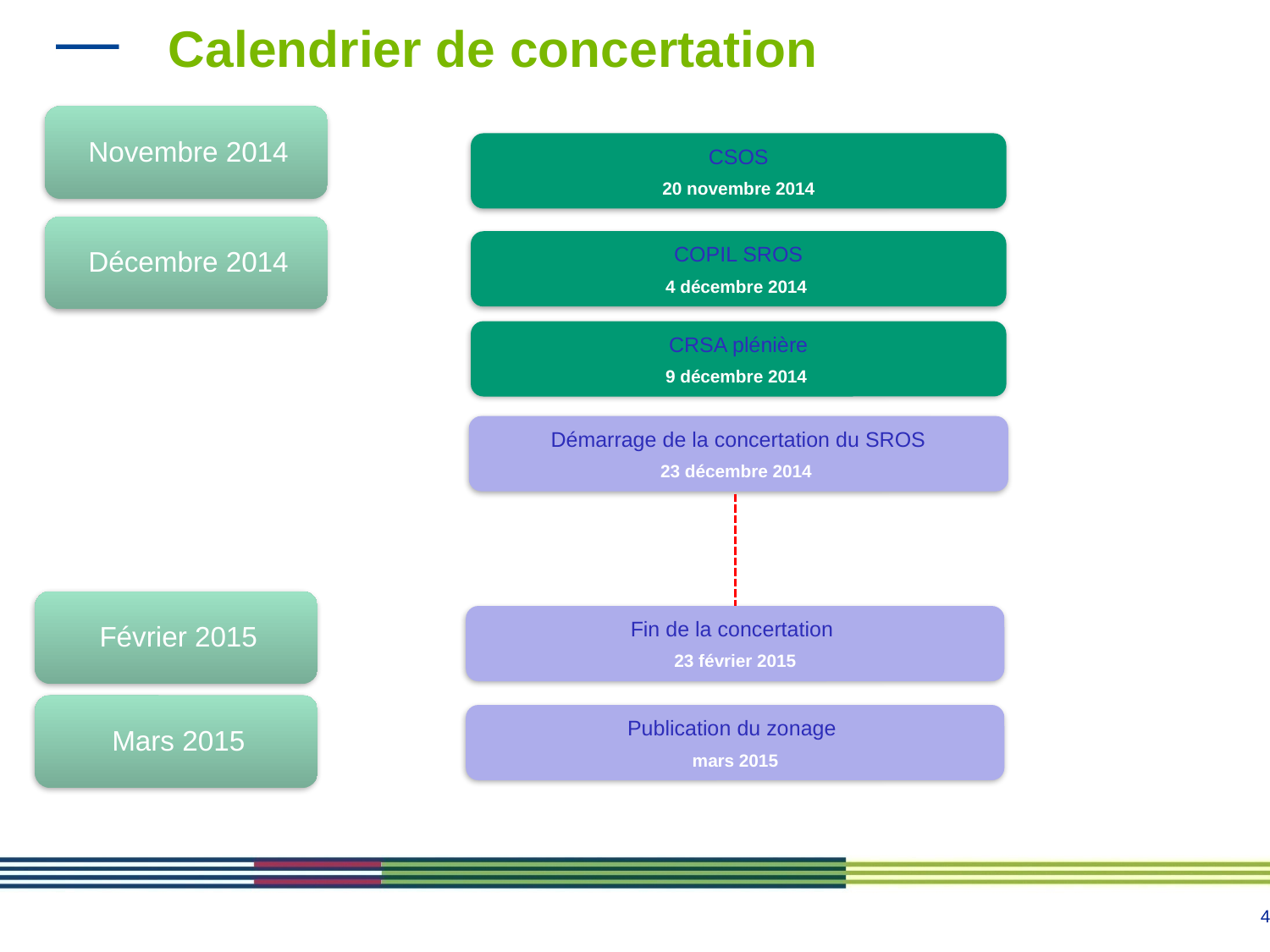

# Calendrier de concertation
Novembre 2014
Décembre 2014
Mars 2015
Février 2015
CSOS
20 novembre 2014
COPIL SROS
4 décembre 2014
CRSA plénière
9 décembre 2014
Démarrage de la concertation du SROS
23 décembre 2014
Fin de la concertation
23 février 2015
Publication du zonage
mars 2015